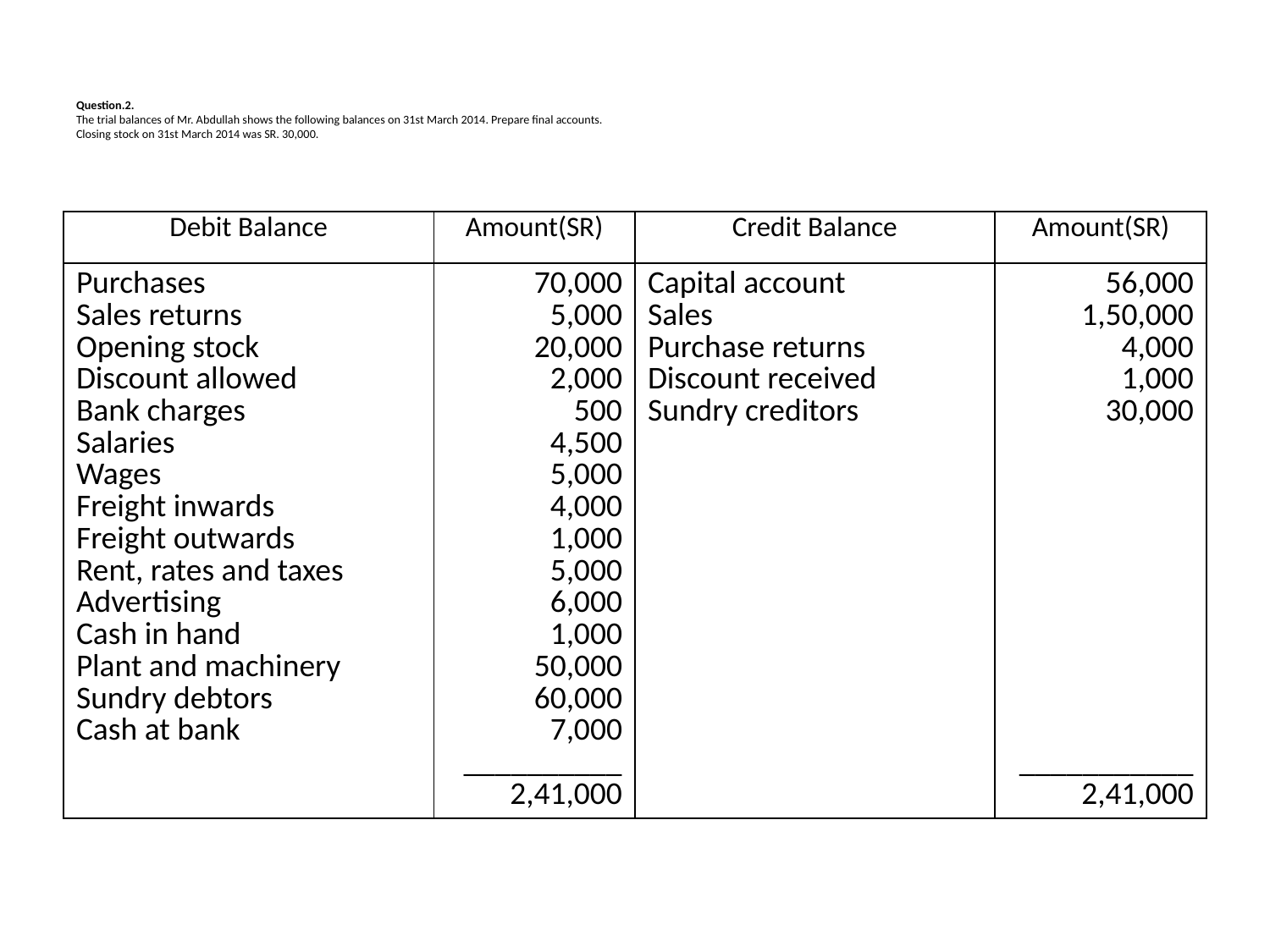

# Question.2. The trial balances of Mr. Abdullah shows the following balances on 31st March 2014. Prepare final accounts. Closing stock on 31st March 2014 was SR. 30,000.
| Debit Balance | Amount(SR) | Credit Balance | Amount(SR) |
| --- | --- | --- | --- |
| Purchases Sales returns Opening stock Discount allowed Bank charges Salaries Wages Freight inwards Freight outwards Rent, rates and taxes Advertising Cash in hand Plant and machinery Sundry debtors Cash at bank | 70,000 5,000 20,000 2,000 500 4,500 5,000 4,000 1,000 5,000 6,000 1,000 50,000 60,000 7,000 \_\_\_\_\_\_\_\_\_\_ 2,41,000 | Capital account Sales Purchase returns Discount received Sundry creditors | 56,000 1,50,000 4,000 1,000 30,000 \_\_\_\_\_\_\_\_\_\_\_ 2,41,000 |